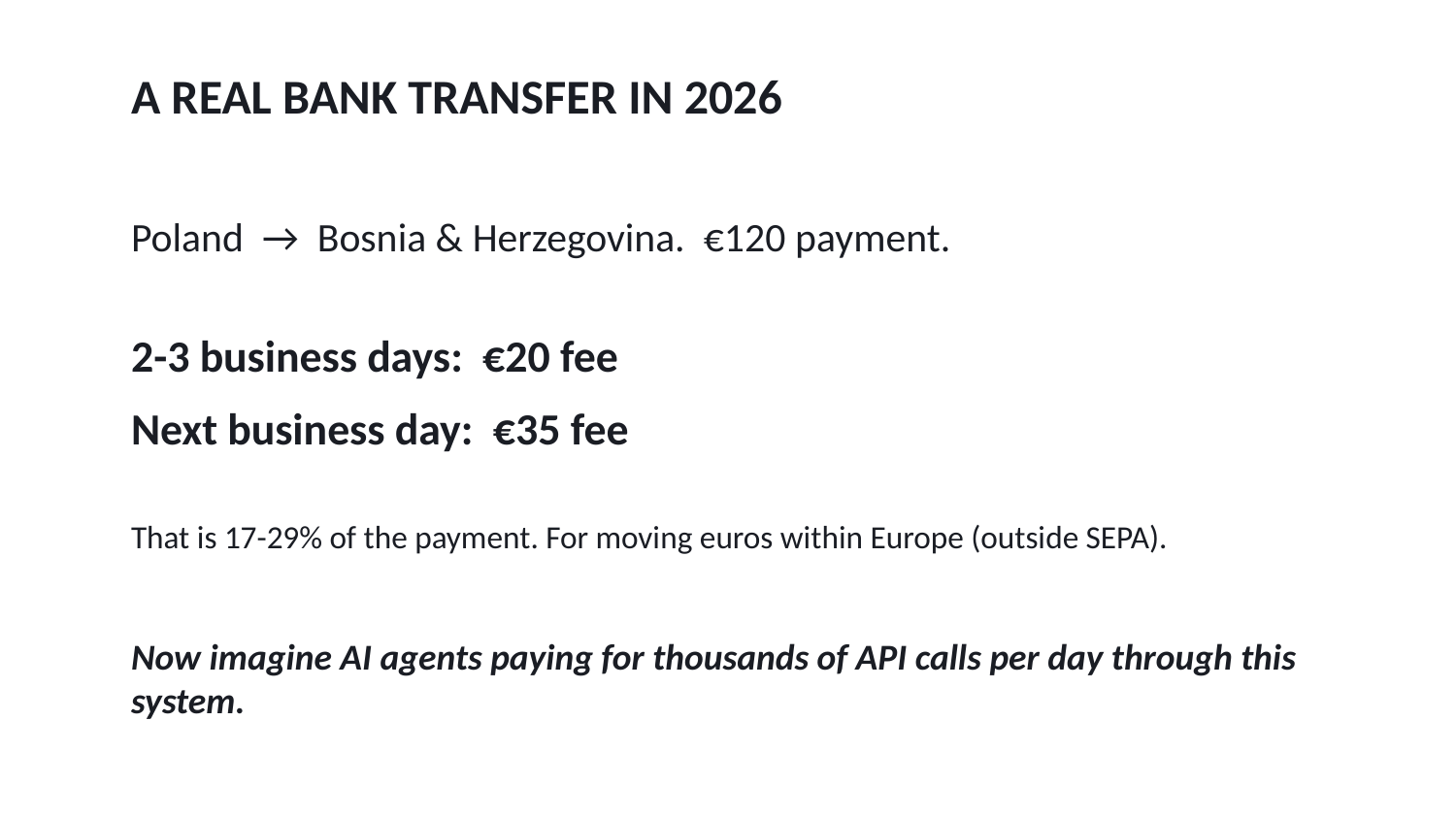

A REAL BANK TRANSFER IN 2026
Poland  →  Bosnia & Herzegovina.  €120 payment.
2-3 business days:  €20 fee
Next business day:  €35 fee
That is 17-29% of the payment. For moving euros within Europe (outside SEPA).
Now imagine AI agents paying for thousands of API calls per day through this system.